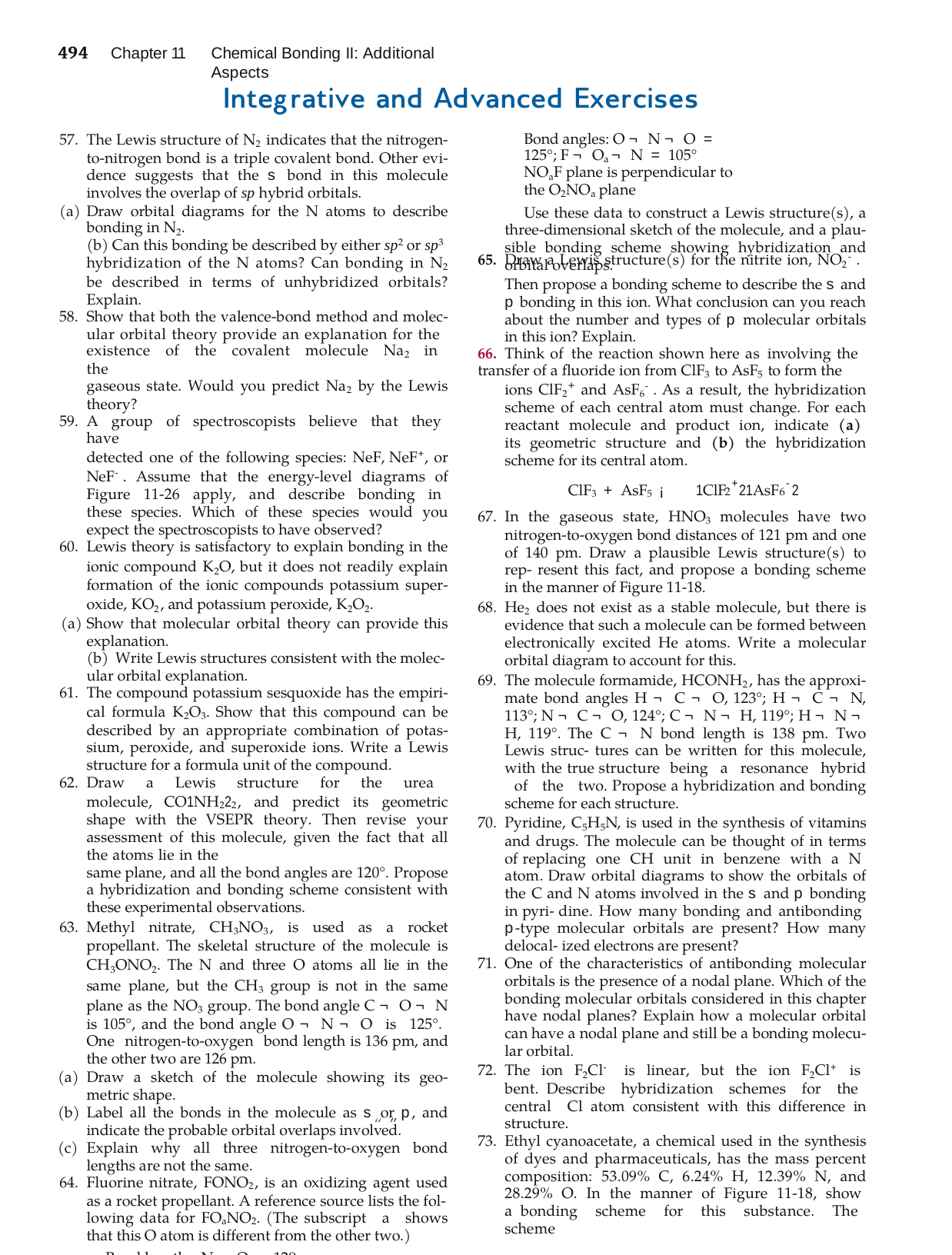

494	Chapter 11
Chemical Bonding II: Additional Aspects
Integrative and Advanced Exercises
The Lewis structure of N2  indicates that the nitrogen- to-nitrogen bond is a triple covalent bond. Other evi- dence  suggests  that  the  s  bond  in  this  molecule involves the overlap of sp hybrid orbitals.
Draw orbital diagrams for the N atoms to describe bonding in N2.
Can this bonding be described by either sp2 or sp3
hybridization of the N atoms? Can bonding in N2 be  described  in  terms  of  unhybridized  orbitals? Explain.
Show that both the valence-bond method and molec- ular orbital theory provide an explanation for the
existence   of   the   covalent   molecule   Na2    in   the
gaseous state. Would you predict Na2  by the Lewis theory?
A  group  of  spectroscopists  believe  that  they  have
detected one of the following species: NeF, NeF+, or NeF-.  Assume  that  the  energy-level  diagrams  of Figure  11-26  apply,  and  describe  bonding  in  these species. Which of these species would you expect the spectroscopists to have observed?
Lewis theory is satisfactory to explain bonding in the ionic compound K2O, but it does not readily explain formation of the ionic compounds potassium super- oxide, KO2, and potassium peroxide, K2O2.
Show that molecular orbital theory can provide this explanation.
Write Lewis structures consistent with the molec-
ular orbital explanation.
The compound potassium sesquoxide has the empiri- cal formula K2O3. Show that this compound can be described by an appropriate combination of potas- sium, peroxide, and superoxide ions. Write a Lewis structure for a formula unit of the compound.
Draw   a   Lewis   structure   for   the   urea   molecule, CO1NH222, and predict its geometric shape with the VSEPR theory. Then revise your assessment of this molecule, given the fact that all the atoms lie in the
same plane, and all the bond angles are 120°. Propose a hybridization and bonding scheme consistent with these experimental observations.
Methyl nitrate, CH3NO3, is used as a rocket propellant. The skeletal structure of the molecule is CH3ONO2. The N and three O atoms all lie in the same plane, but the CH3 group is not in the same plane as the NO3 group. The bond angle C ¬ O ¬ N is 105°, and the bond angle O ¬ N ¬ O  is  125°.  One  nitrogen-to-oxygen  bond length is 136 pm, and the other two are 126 pm.
Draw a sketch of the molecule showing its geo- metric shape.
Label all the bonds in the molecule as s or p, and indicate the probable orbital overlaps involved.
Explain why all three nitrogen-to-oxygen bond lengths are not the same.
Fluorine nitrate, FONO2, is an oxidizing agent used as a rocket propellant. A reference source lists the fol-
lowing data for FOaNO2. (The subscript   a   shows that this O atom is different from the other two.)
Bond lengths: N ¬ O  =  129 pm;
N ¬ Oa  =  139 pm; Oa ¬ F  =  142 pm
Bond angles: O ¬ N ¬ O  =  125°; F ¬ Oa ¬ N  =  105°
NOaF plane is perpendicular to the O2NOa plane
Use these data to construct a Lewis structure(s), a three-dimensional sketch of the molecule, and a plau- sible  bonding  scheme  showing  hybridization  and orbital overlaps.
65.  Draw a Lewis structure(s) for the nitrite ion, NO2-.

Then propose a bonding scheme to describe the s and p bonding in this ion. What conclusion can you reach about the number and types of p molecular orbitals in this ion? Explain.
66.  Think of  the reaction shown here as  involving the
transfer of a fluoride ion from ClF3  to AsF5  to form the
ions ClF2    and AsF6-. As a result, the hybridization scheme of each central atom must change. For each reactant  molecule  and  product  ion,  indicate  (a)  its geometric structure and (b) the hybridization scheme for its central atom.
+
+	-
ClF3  +  AsF5  ¡   1ClF                     21AsF    2
2	6
In  the  gaseous  state,  HNO3   molecules  have  two nitrogen-to-oxygen bond distances of 121 pm and one of 140 pm. Draw a plausible Lewis structure(s) to rep- resent this fact, and propose a bonding scheme in the manner of Figure 11-18.
He2  does not exist as a stable molecule, but there is evidence that such a molecule can be formed between electronically excited He atoms. Write a molecular orbital diagram to account for this.
The molecule formamide, HCONH2, has the approxi- mate bond angles H ¬ C ¬ O, 123°; H ¬ C ¬ N, 113°; N ¬ C ¬ O, 124°; C ¬ N ¬ H, 119°; H ¬ N ¬ H, 119°. The C ¬ N bond length is 138 pm. Two Lewis struc- tures can be written for this molecule, with the true structure  being   a   resonance   hybrid   of   the   two. Propose a hybridization and bonding scheme for each structure.
Pyridine, C5H5N, is used in the synthesis of vitamins and drugs. The molecule can be thought of in terms of replacing  one  CH  unit  in  benzene  with  a  N  atom. Draw orbital diagrams to show the orbitals of the C and N atoms involved in the s and p bonding in pyri- dine. How many bonding and antibonding  p-type molecular orbitals are present? How many delocal- ized electrons are present?
One of the characteristics of antibonding molecular orbitals is the presence of a nodal plane. Which of the bonding molecular orbitals considered in this chapter have nodal planes? Explain how a molecular orbital can have a nodal plane and still be a bonding molecu- lar orbital.
The  ion  F2Cl-   is  linear,  but  the  ion  F2Cl+   is  bent. Describe  hybridization  schemes  for  the  central  Cl atom consistent with this difference in structure.
Ethyl cyanoacetate, a chemical used in the synthesis of dyes and pharmaceuticals, has the mass percent composition:  53.09%  C,  6.24%  H,  12.39%  N,  and 28.29%  O.  In  the  manner  of  Figure  11-18,  show  a bonding  scheme  for  this  substance.  The  scheme